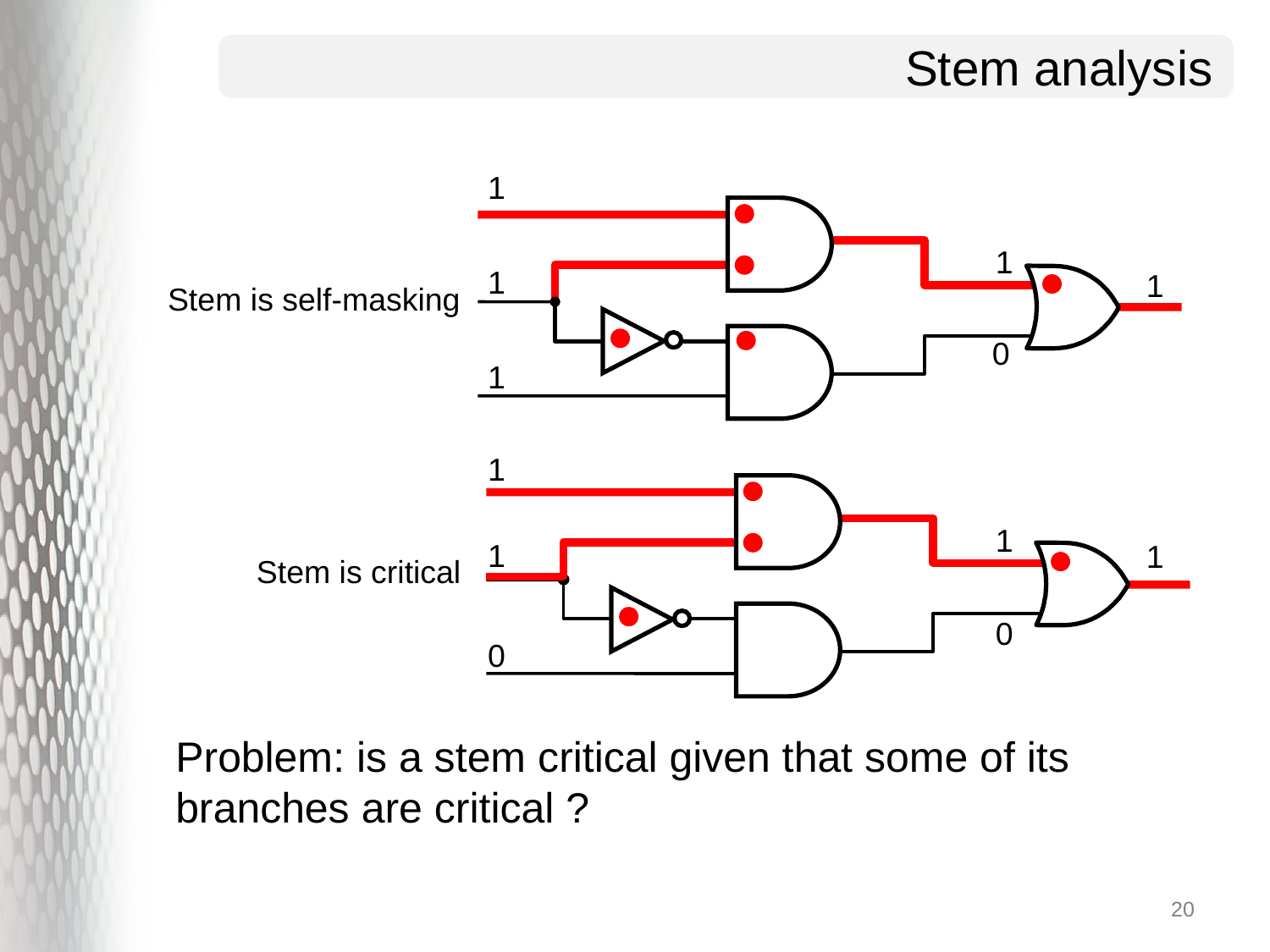

# Stem analysis
1

1

1
1

Stem is self-masking

0

1

1

1

1
1

Stem is critical

0

0

Problem: is a stem critical given that some of its branches are critical ?